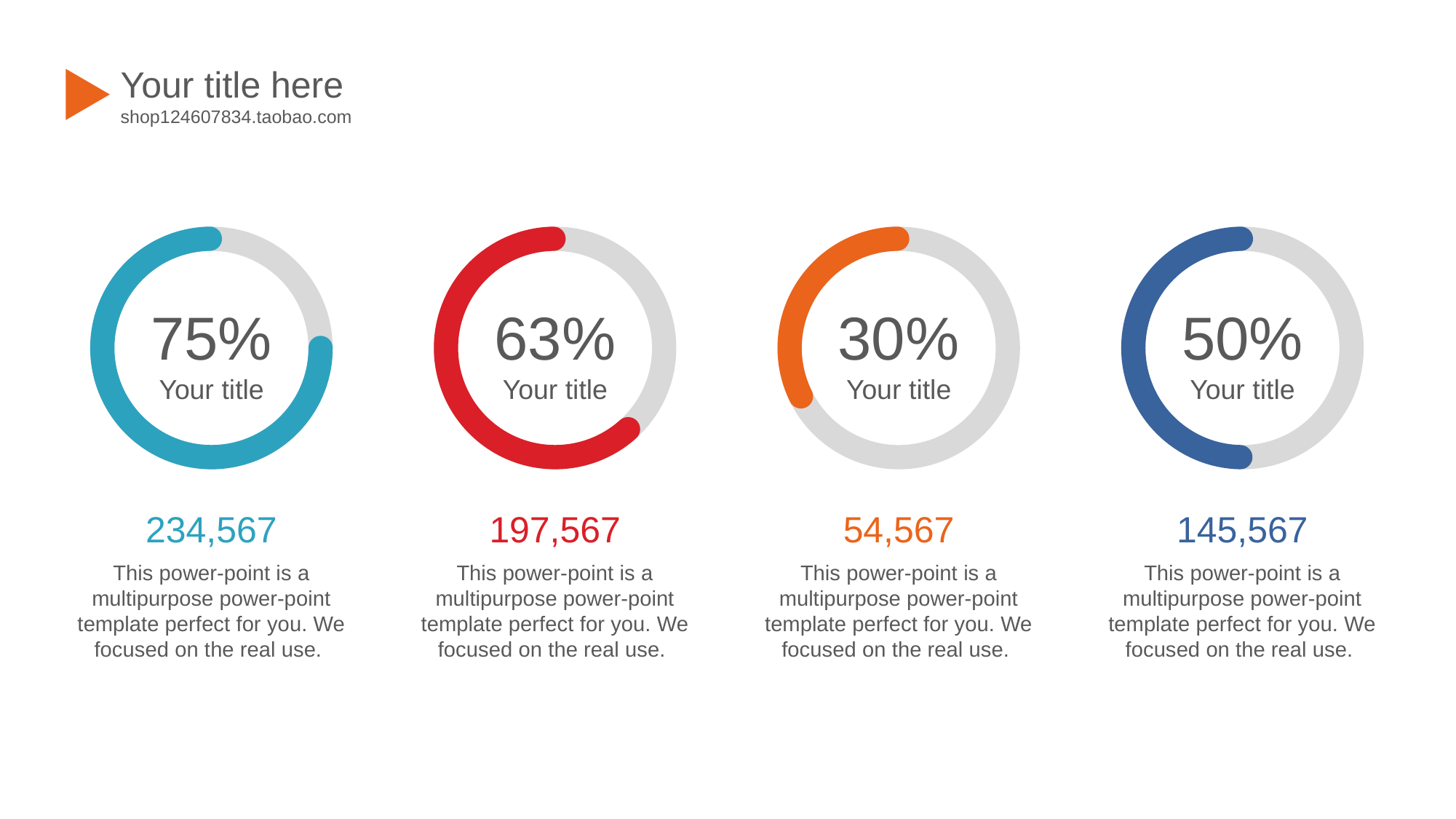

Your title here
shop124607834.taobao.com

75%
Your title

63%
Your title
30%
Your title
50%
Your title
234,567
This power-point is a multipurpose power-point template perfect for you. We focused on the real use.
197,567
This power-point is a multipurpose power-point template perfect for you. We focused on the real use.
54,567
This power-point is a multipurpose power-point template perfect for you. We focused on the real use.
145,567
This power-point is a multipurpose power-point template perfect for you. We focused on the real use.